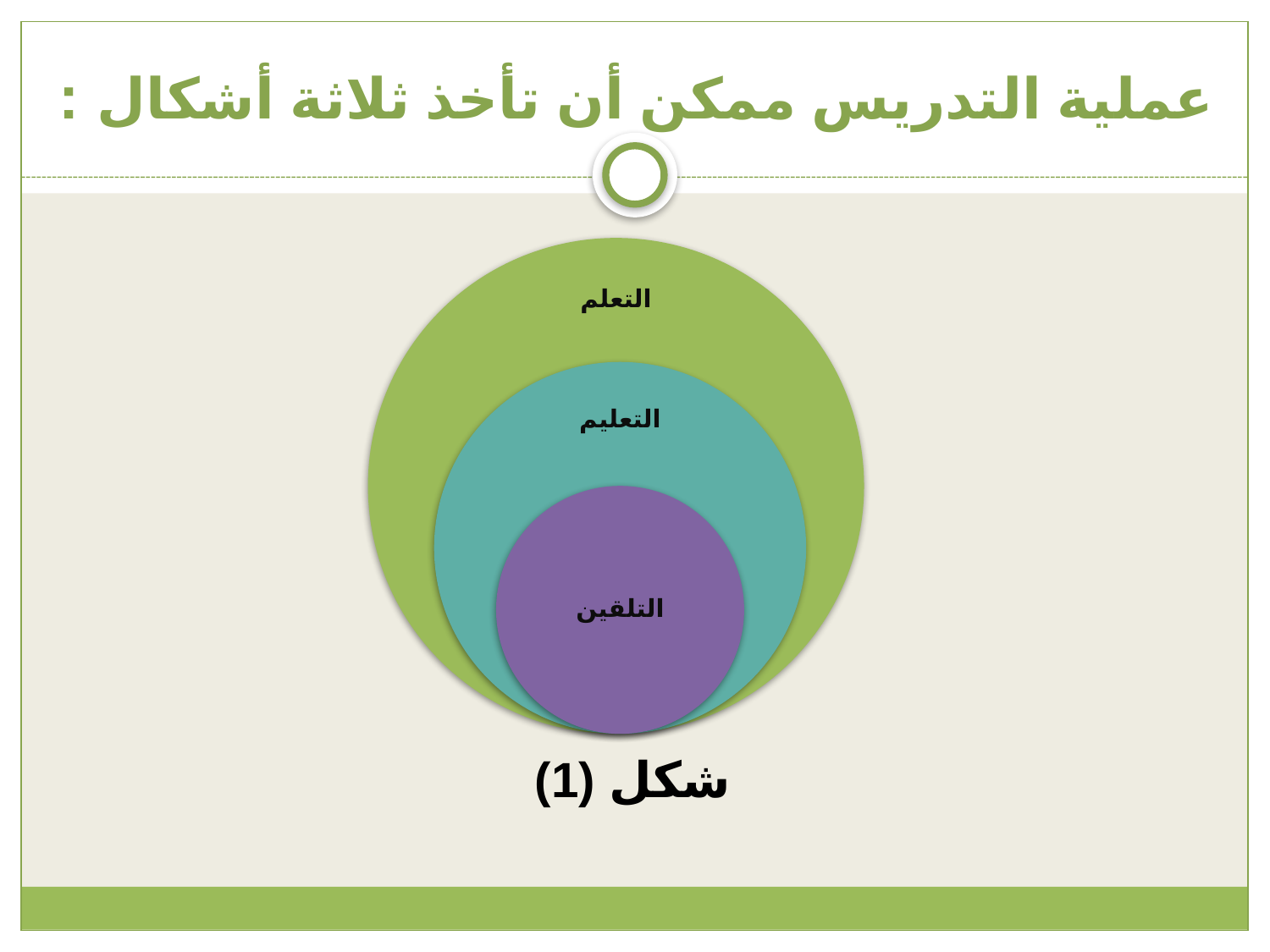

# عملية التدريس ممكن أن تأخذ ثلاثة أشكال :

شكل (1)
التعلم
التعليم
التلقين